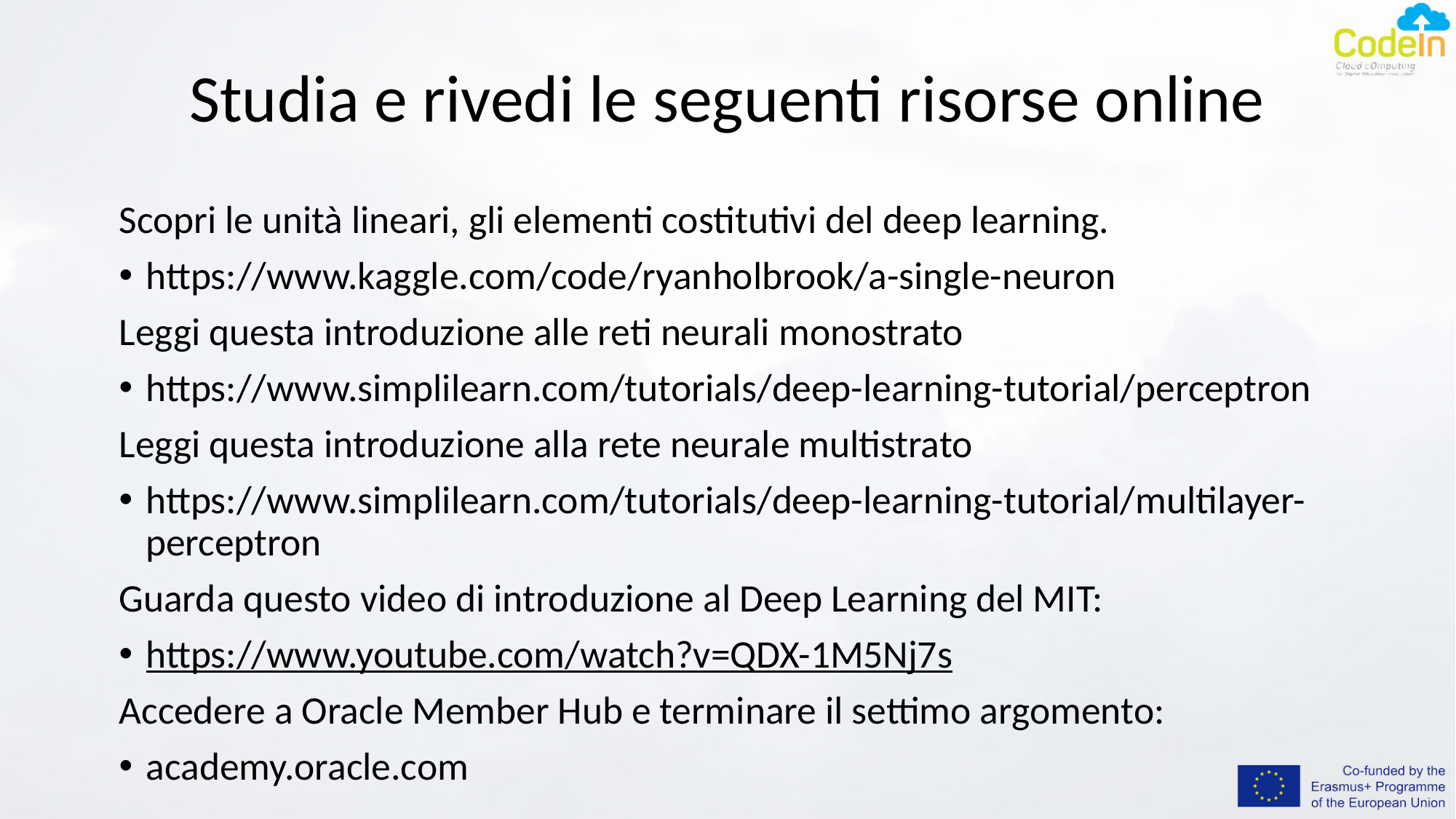

# Studia e rivedi le seguenti risorse online
Scopri le unità lineari, gli elementi costitutivi del deep learning.
https://www.kaggle.com/code/ryanholbrook/a-single-neuron
Leggi questa introduzione alle reti neurali monostrato
https://www.simplilearn.com/tutorials/deep-learning-tutorial/perceptron
Leggi questa introduzione alla rete neurale multistrato
https://www.simplilearn.com/tutorials/deep-learning-tutorial/multilayer-perceptron
Guarda questo video di introduzione al Deep Learning del MIT:
https://www.youtube.com/watch?v=QDX-1M5Nj7s
Accedere a Oracle Member Hub e terminare il settimo argomento:
academy.oracle.com